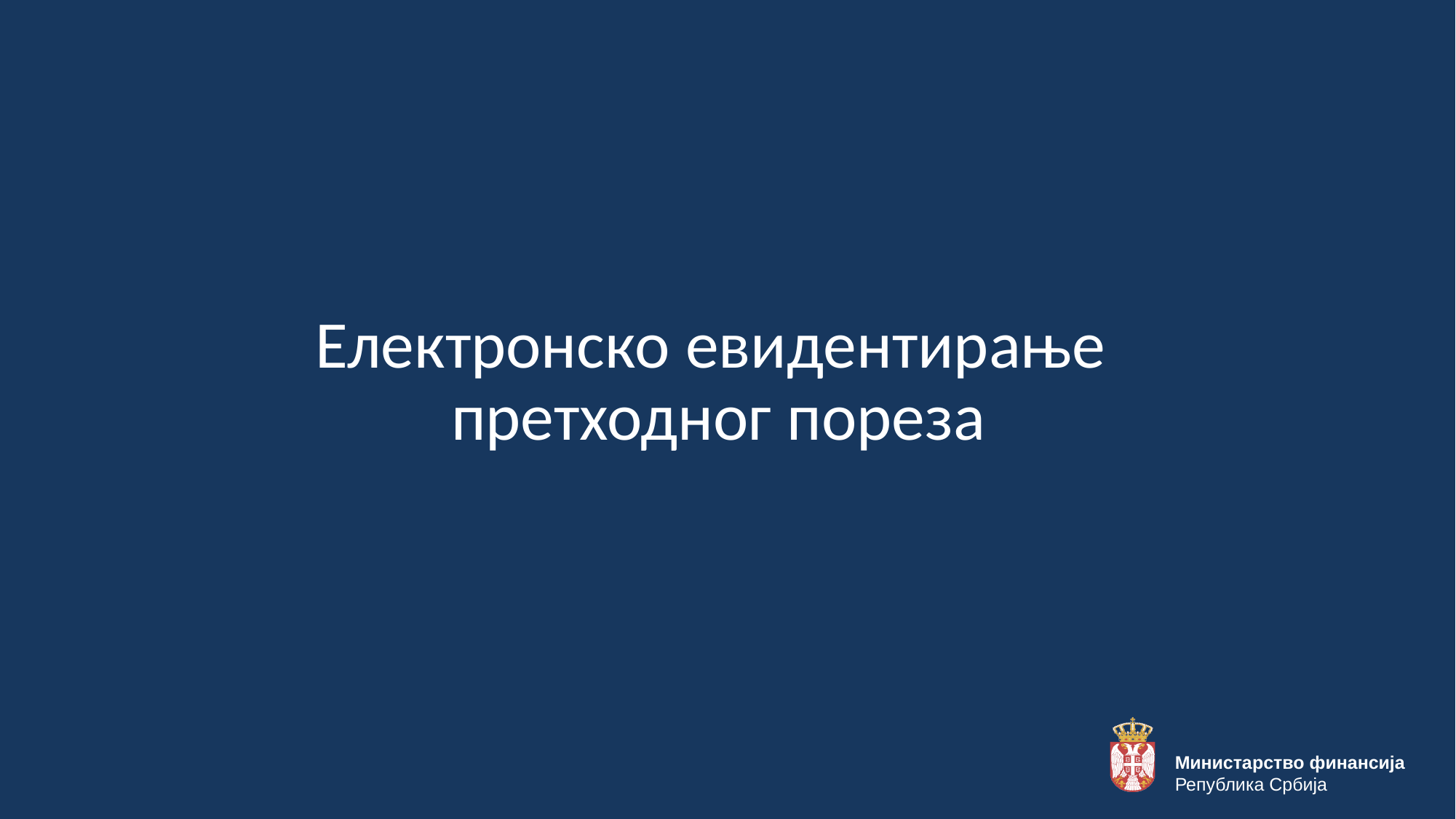

Електронско евидентирање
претходног пореза

Министарство финансија
Република Србија